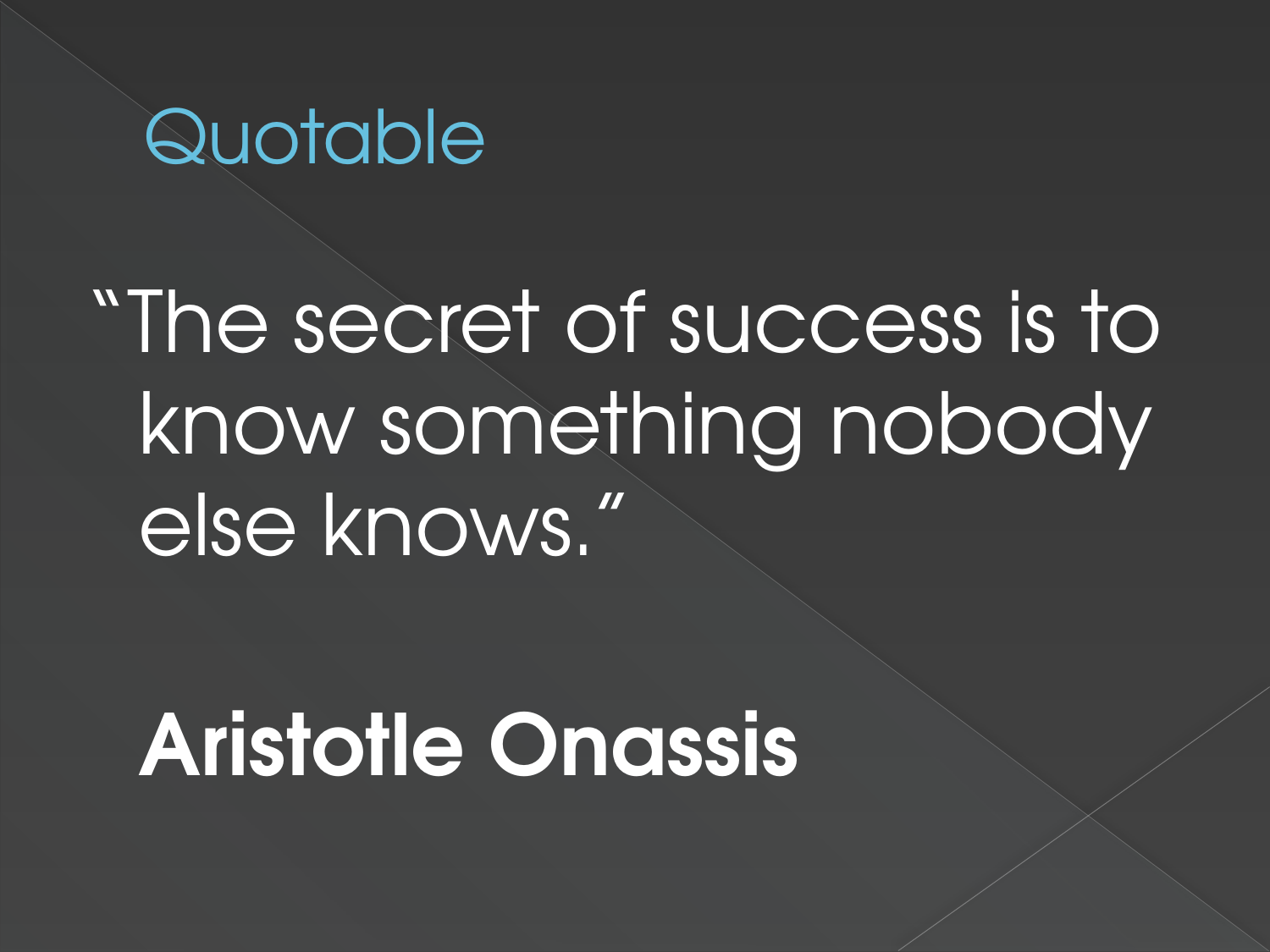

# Quotable
“The secret of success is to know something nobody else knows.”
Aristotle Onassis